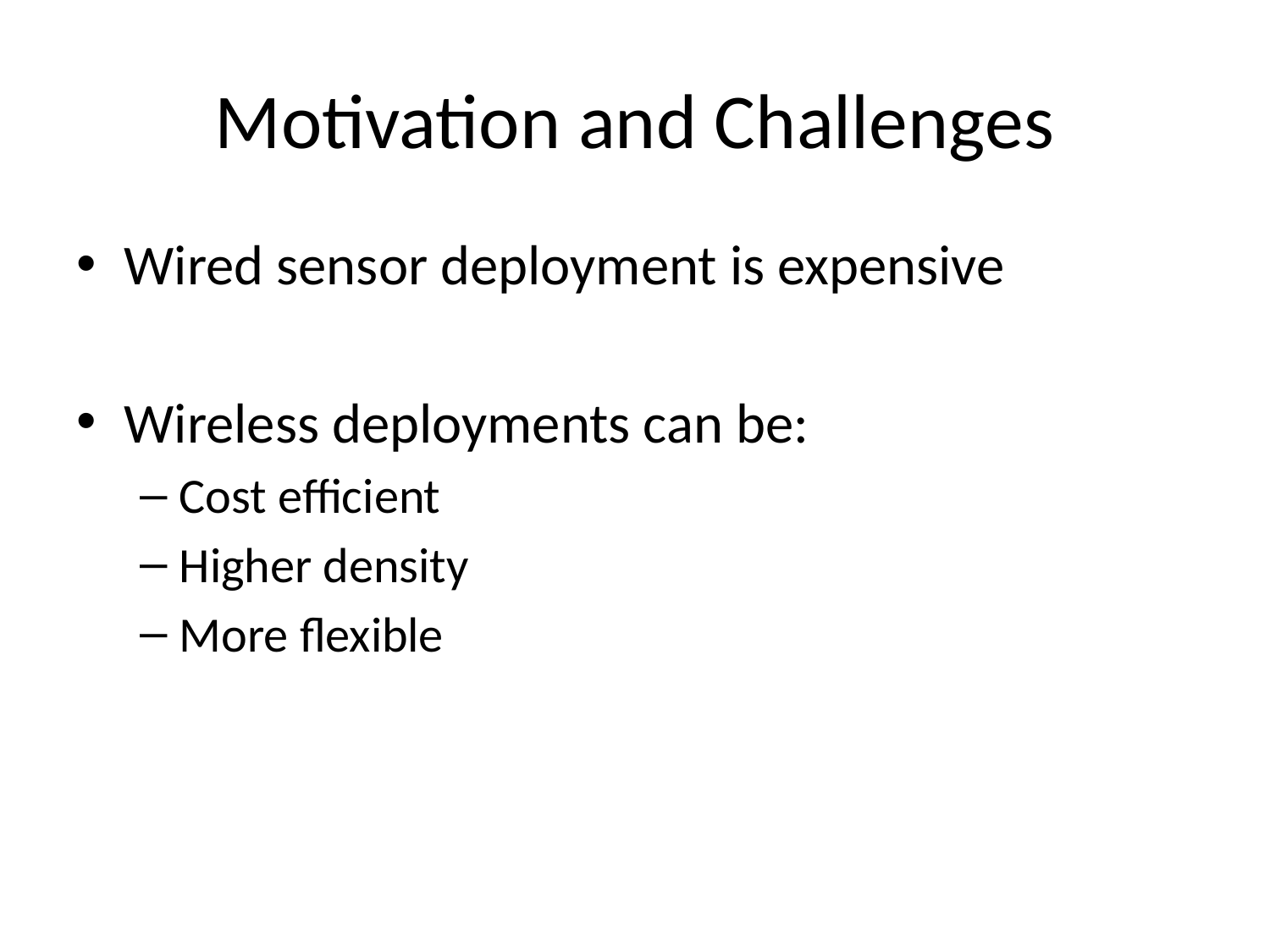

# Motivation and Challenges
Wired sensor deployment is expensive

Wireless deployments can be:
Cost efficient
Higher density
More flexible